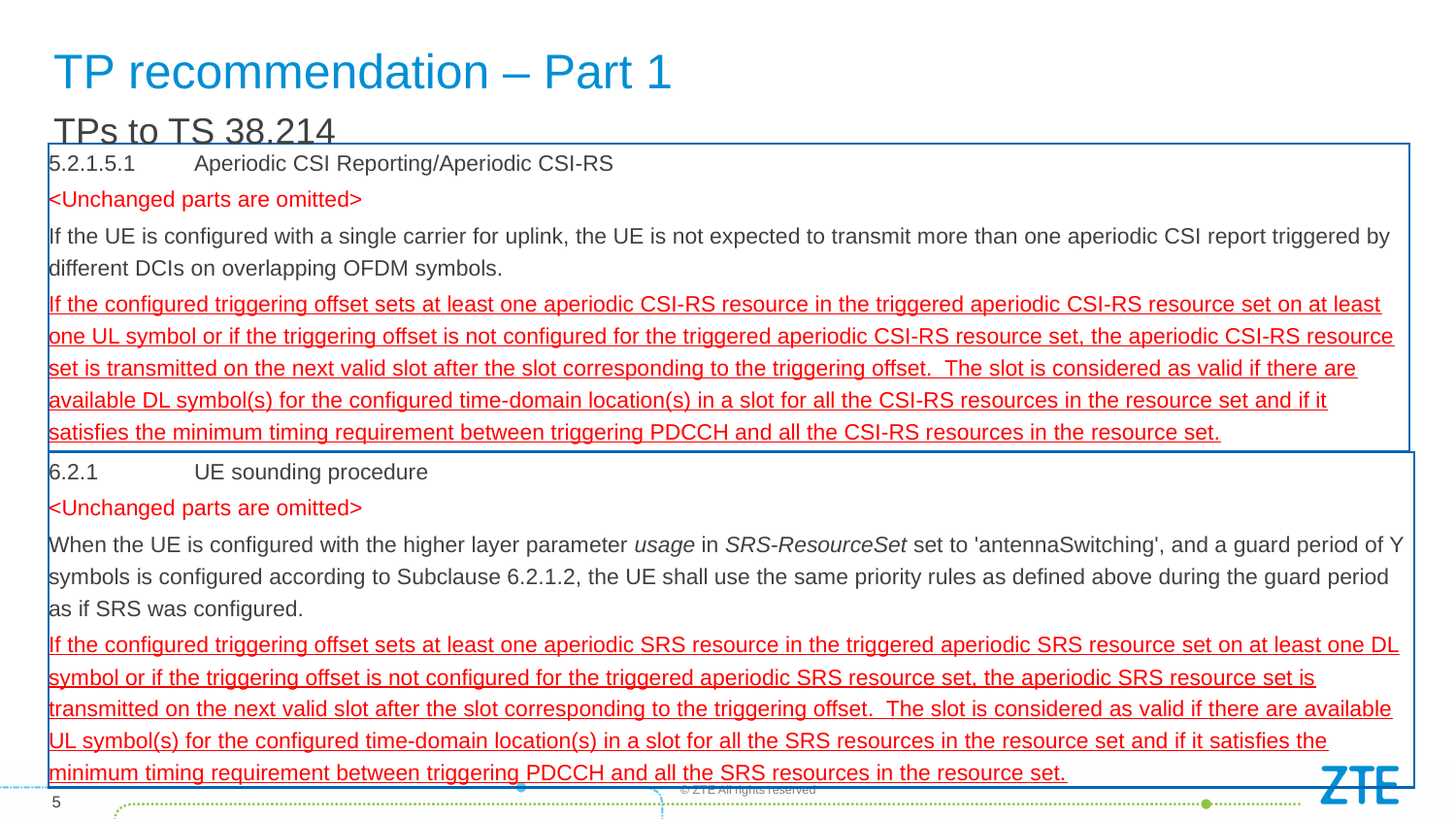

# TP recommendation – Part 1
TPs to TS 38.214
5.2.1.5.1	Aperiodic CSI Reporting/Aperiodic CSI-RS
<Unchanged parts are omitted>
If the UE is configured with a single carrier for uplink, the UE is not expected to transmit more than one aperiodic CSI report triggered by different DCIs on overlapping OFDM symbols.
If the configured triggering offset sets at least one aperiodic CSI-RS resource in the triggered aperiodic CSI-RS resource set on at least one UL symbol or if the triggering offset is not configured for the triggered aperiodic CSI-RS resource set, the aperiodic CSI-RS resource set is transmitted on the next valid slot after the slot corresponding to the triggering offset.  The slot is considered as valid if there are available DL symbol(s) for the configured time-domain location(s) in a slot for all the CSI-RS resources in the resource set and if it satisfies the minimum timing requirement between triggering PDCCH and all the CSI-RS resources in the resource set.

6.2.1	UE sounding procedure
<Unchanged parts are omitted>
When the UE is configured with the higher layer parameter usage in SRS-ResourceSet set to 'antennaSwitching', and a guard period of Y symbols is configured according to Subclause 6.2.1.2, the UE shall use the same priority rules as defined above during the guard period as if SRS was configured.
If the configured triggering offset sets at least one aperiodic SRS resource in the triggered aperiodic SRS resource set on at least one DL symbol or if the triggering offset is not configured for the triggered aperiodic SRS resource set, the aperiodic SRS resource set is transmitted on the next valid slot after the slot corresponding to the triggering offset.  The slot is considered as valid if there are available UL symbol(s) for the configured time-domain location(s) in a slot for all the SRS resources in the resource set and if it satisfies the minimum timing requirement between triggering PDCCH and all the SRS resources in the resource set.